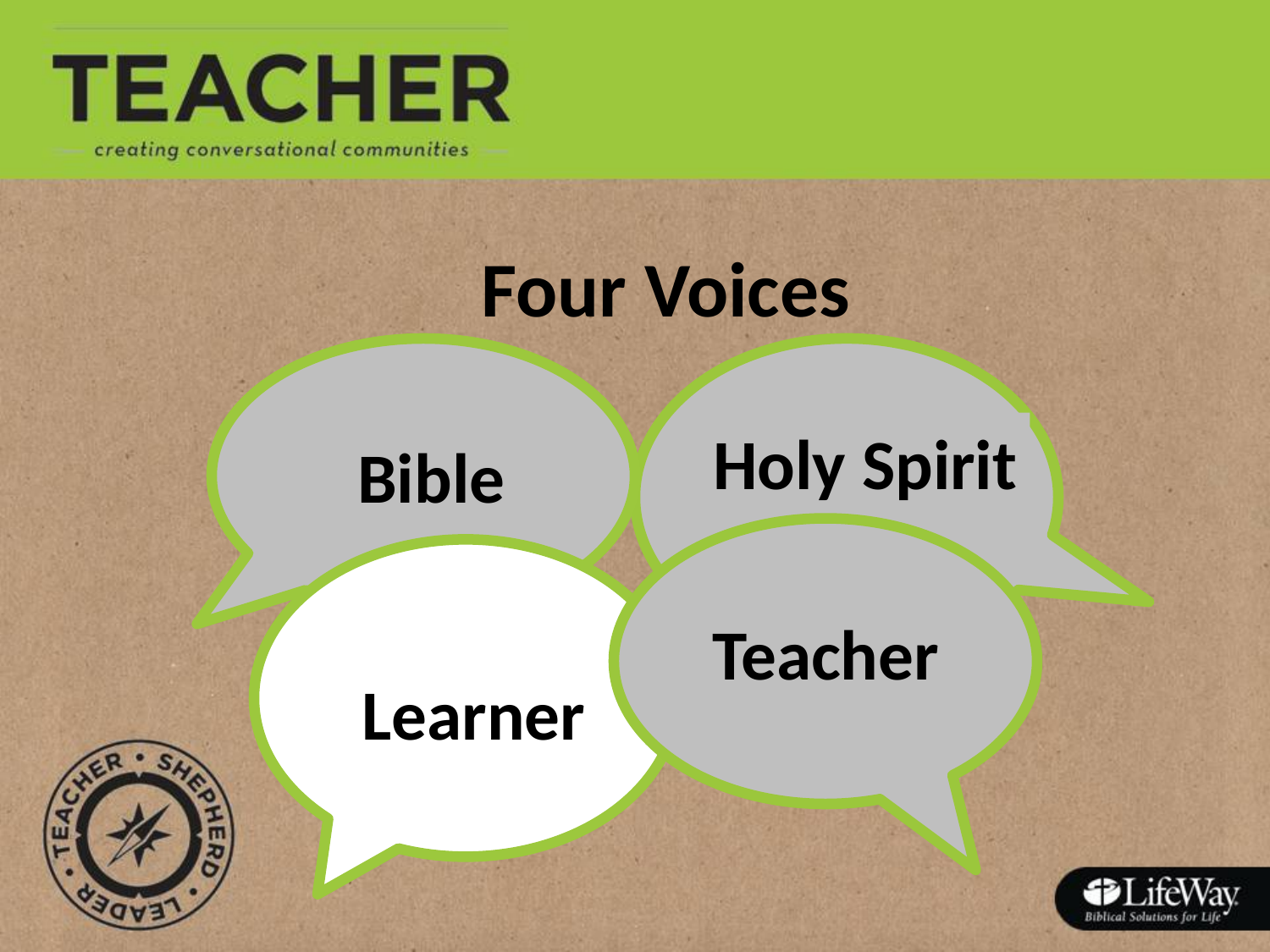

Four Voices

Bible

Holy Spirit

Teacher

Learner